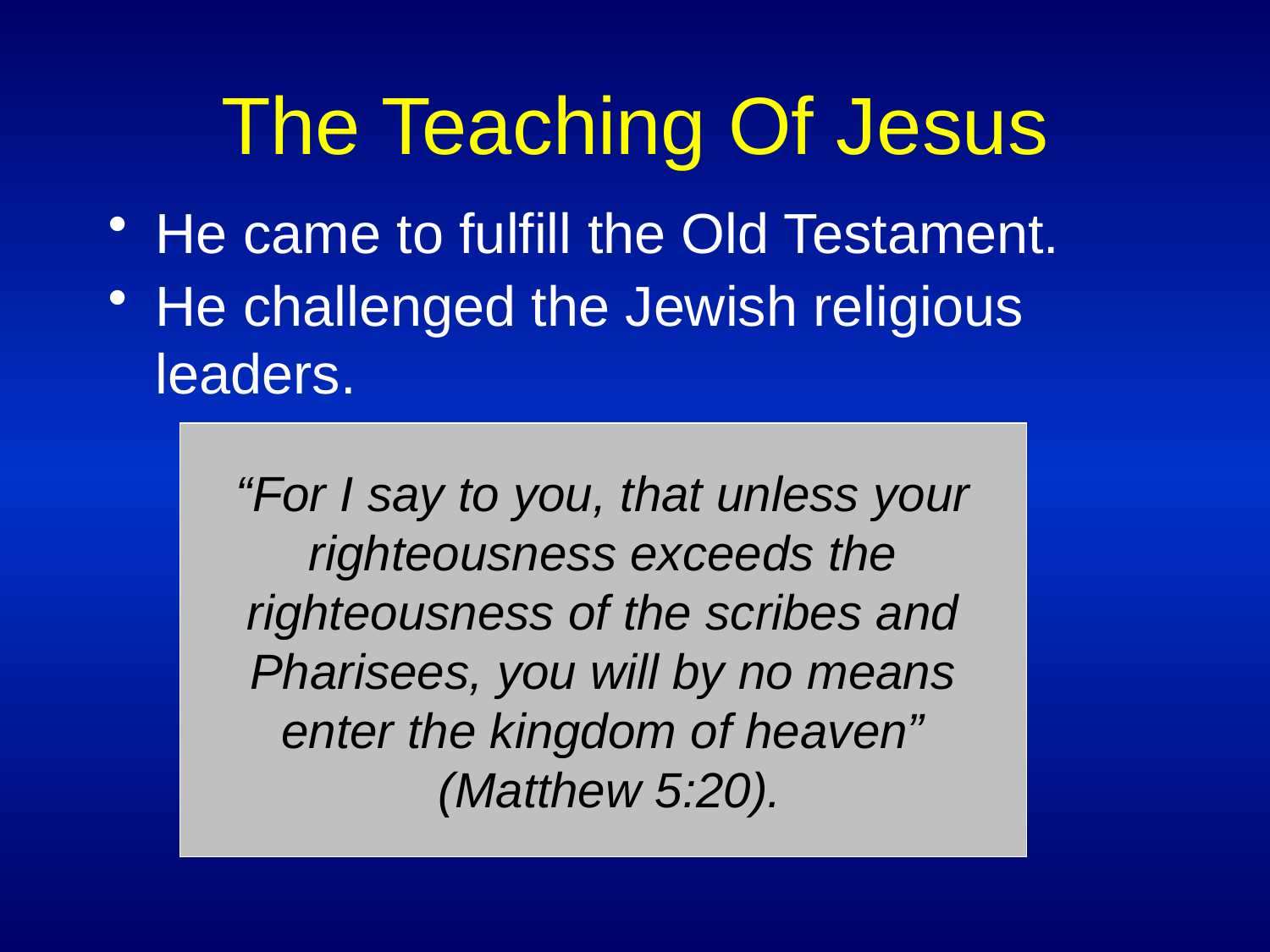

# The Teaching Of Jesus
He came to fulfill the Old Testament.
He challenged the Jewish religious leaders.
“For I say to you, that unless your righteousness exceeds the righteousness of the scribes and Pharisees, you will by no means enter the kingdom of heaven”
 (Matthew 5:20).